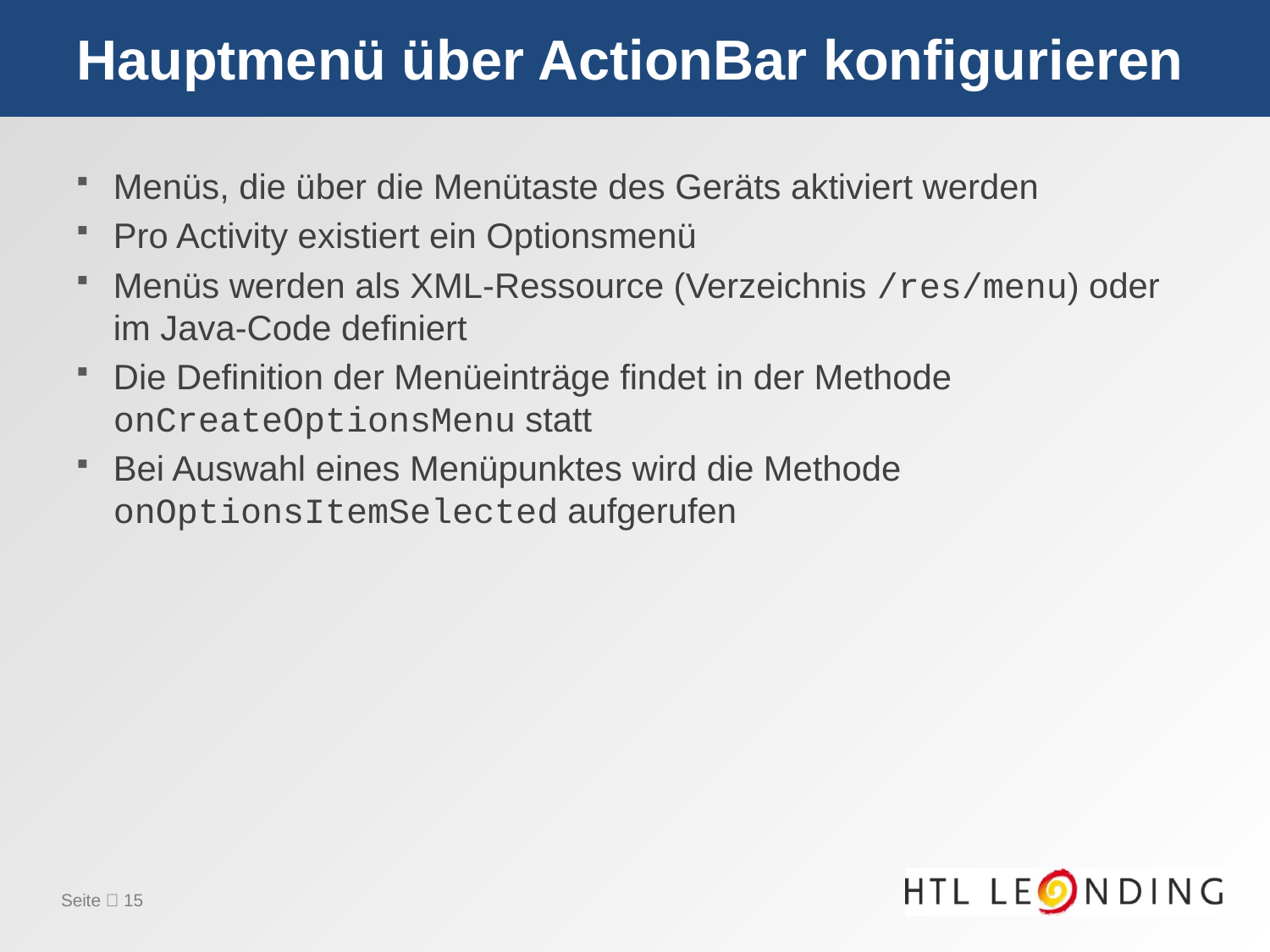

# Hauptmenü über ActionBar konfigurieren
Menüs, die über die Menütaste des Geräts aktiviert werden
Pro Activity existiert ein Optionsmenü
Menüs werden als XML-Ressource (Verzeichnis /res/menu) oder im Java-Code definiert
Die Definition der Menüeinträge findet in der Methode onCreateOptionsMenu statt
Bei Auswahl eines Menüpunktes wird die Methode onOptionsItemSelected aufgerufen